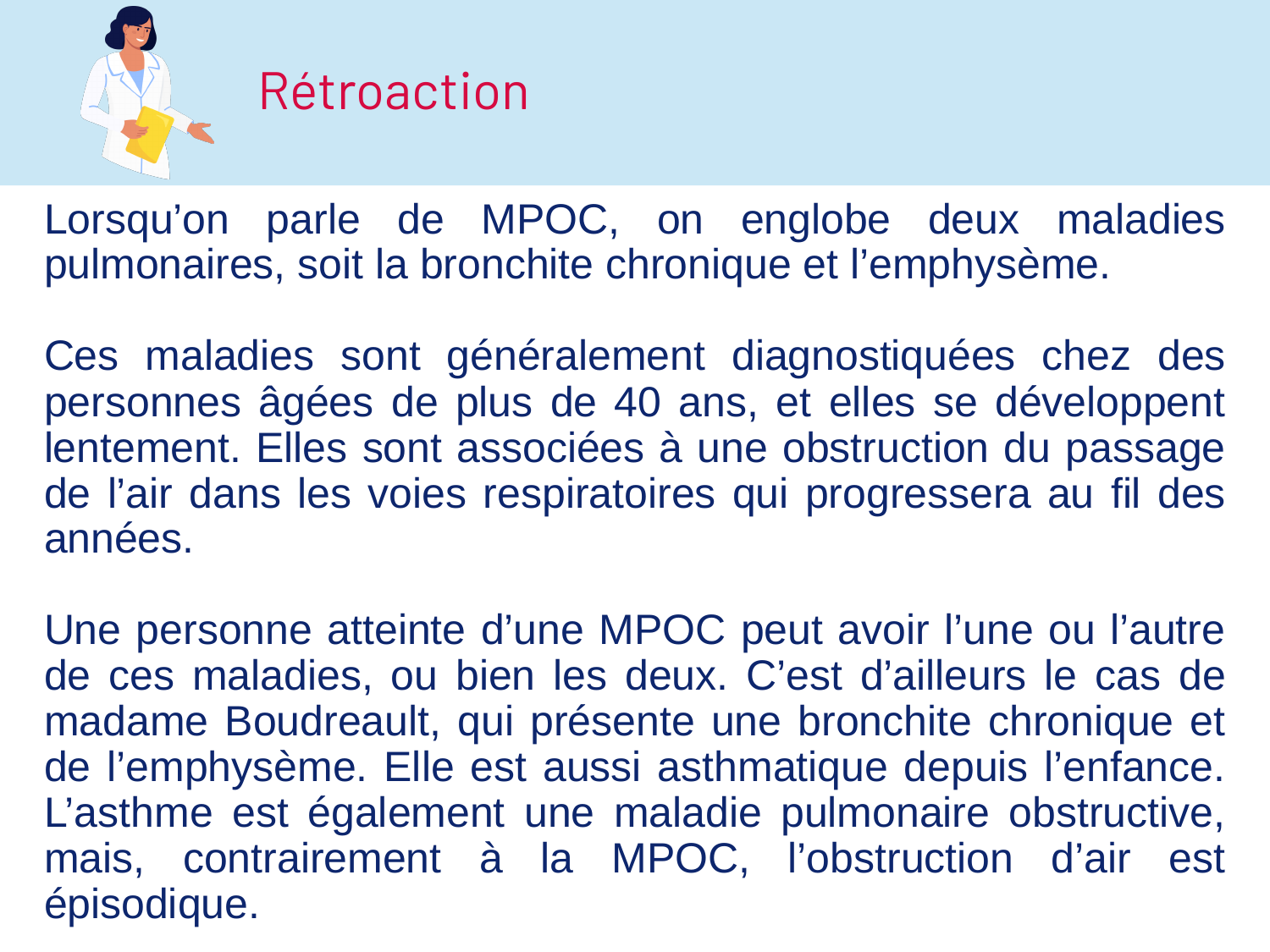

Lorsqu’on parle de MPOC, on englobe deux maladies pulmonaires, soit la bronchite chronique et l’emphysème.

Ces maladies sont généralement diagnostiquées chez des personnes âgées de plus de 40 ans, et elles se développent lentement. Elles sont associées à une obstruction du passage de l’air dans les voies respiratoires qui progressera au fil des années.

Une personne atteinte d’une MPOC peut avoir l’une ou l’autre de ces maladies, ou bien les deux. C’est d’ailleurs le cas de madame Boudreault, qui présente une bronchite chronique et de l’emphysème. Elle est aussi asthmatique depuis l’enfance. L’asthme est également une maladie pulmonaire obstructive, mais, contrairement à la MPOC, l’obstruction d’air est épisodique.